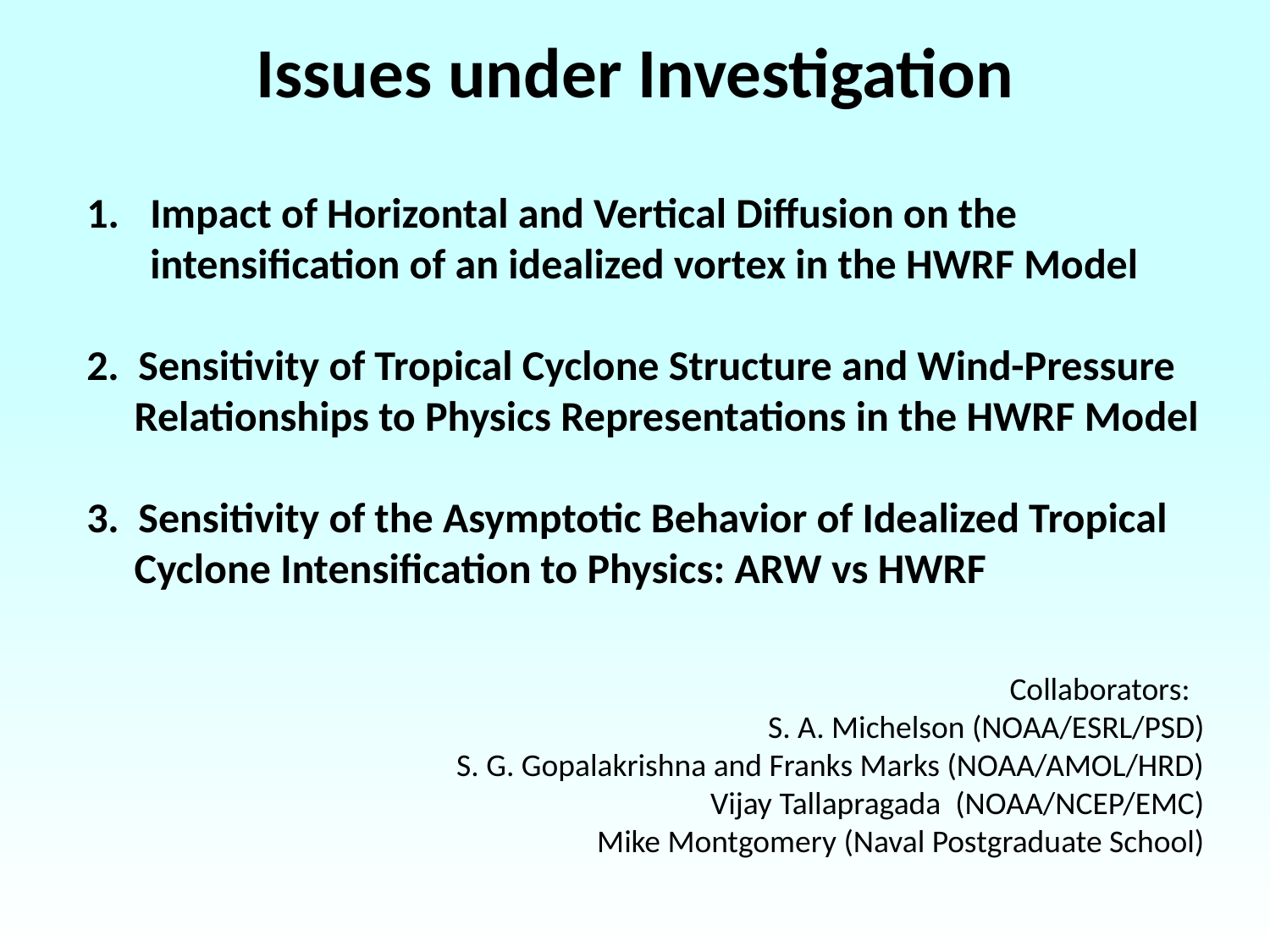

Issues under Investigation
Impact of Horizontal and Vertical Diffusion on the intensification of an idealized vortex in the HWRF Model

2.  Sensitivity of Tropical Cyclone Structure and Wind-Pressure Relationships to Physics Representations in the HWRF Model

3.  Sensitivity of the Asymptotic Behavior of Idealized Tropical Cyclone Intensification to Physics: ARW vs HWRF

Collaborators:
S. A. Michelson (NOAA/ESRL/PSD)
S. G. Gopalakrishna and Franks Marks (NOAA/AMOL/HRD)
Vijay Tallapragada  (NOAA/NCEP/EMC)
Mike Montgomery (Naval Postgraduate School)